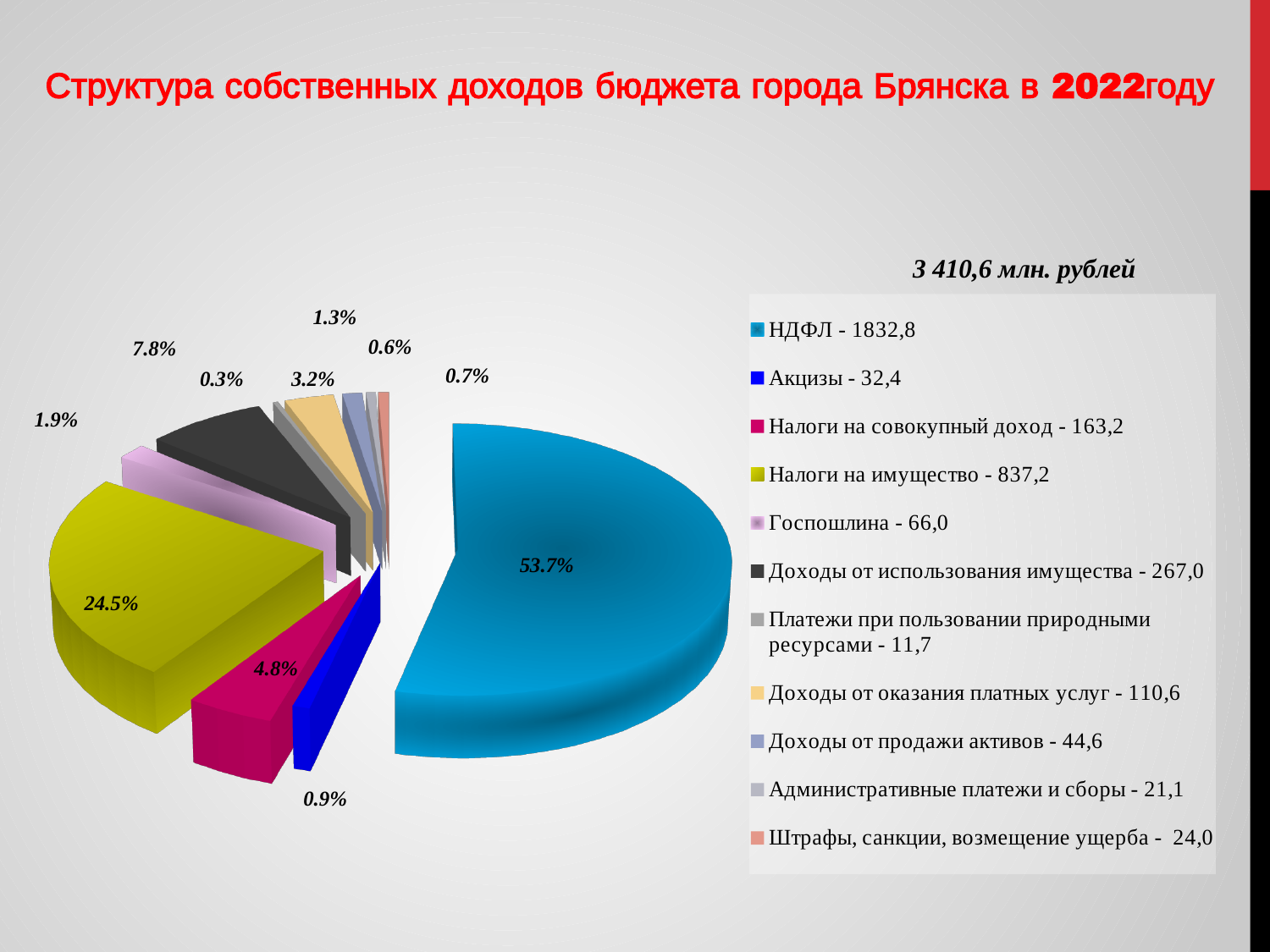

Структура собственных доходов бюджета города Брянска в 2022году

[unsupported chart]